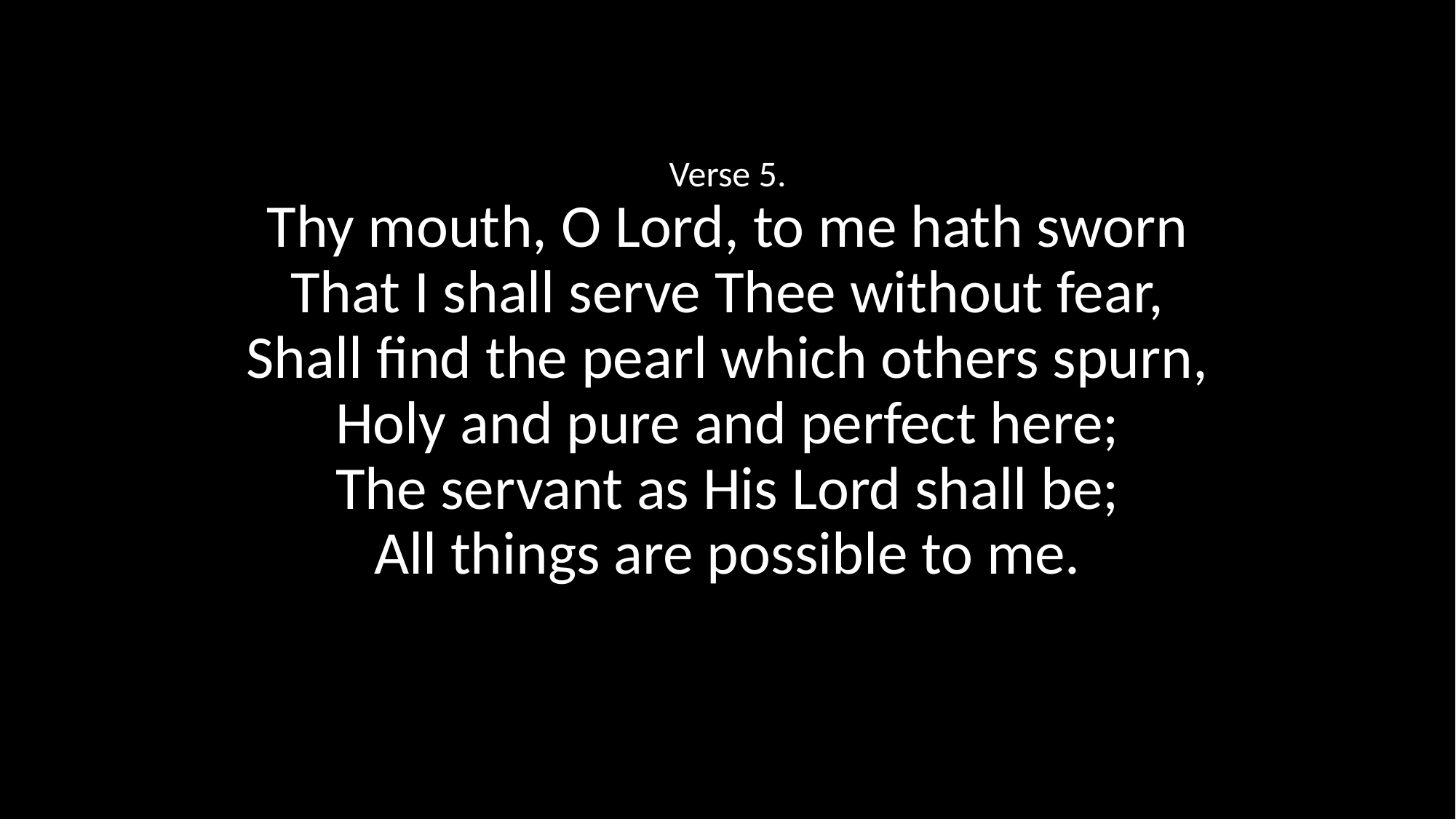

Verse 5.
Thy mouth, O Lord, to me hath sworn
That I shall serve Thee without fear,
Shall find the pearl which others spurn,
Holy and pure and perfect here;
The servant as His Lord shall be;
All things are possible to me.